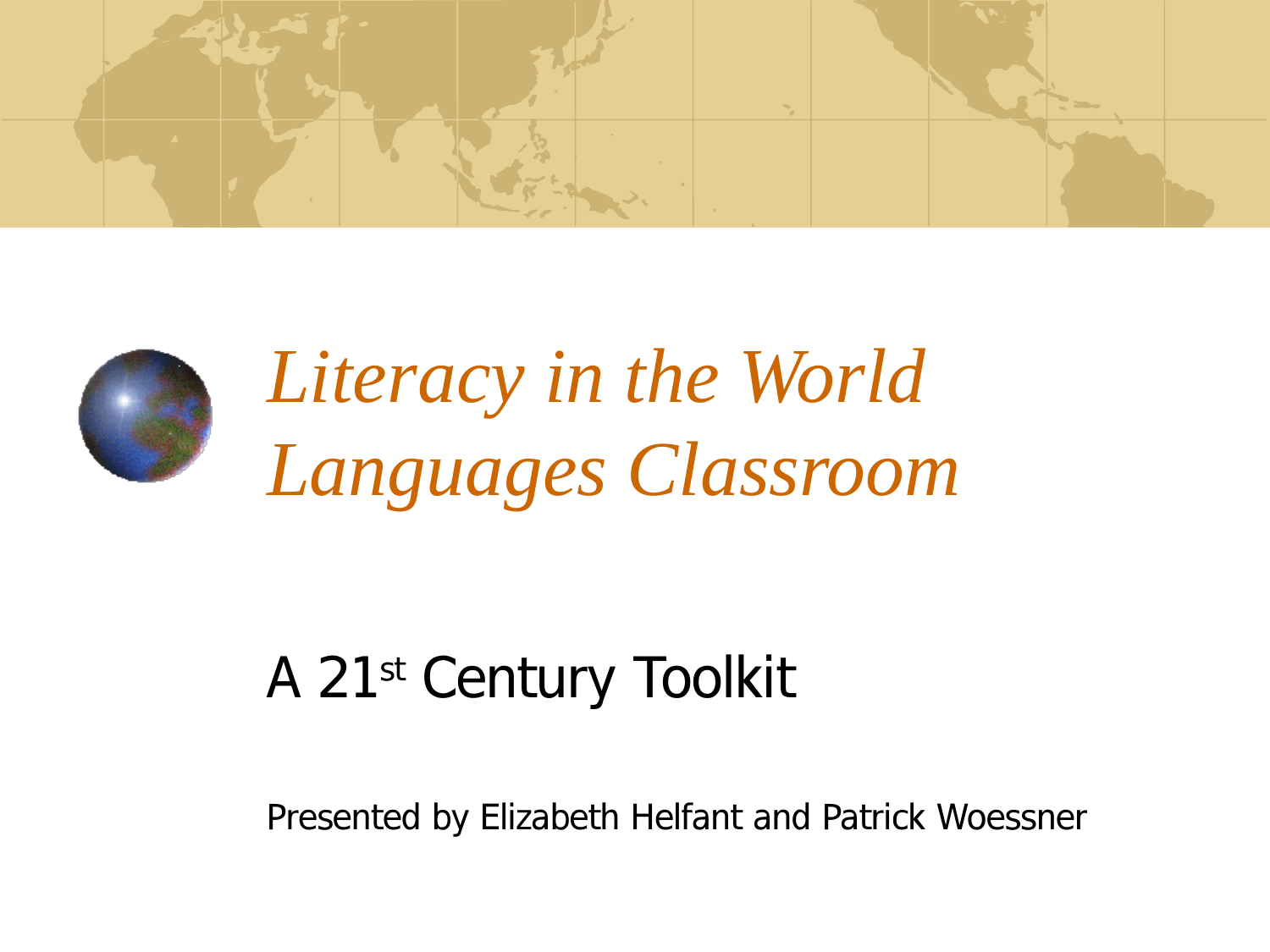

# Literacy in the World Languages Classroom
A 21st Century Toolkit

Presented by Elizabeth Helfant and Patrick Woessner